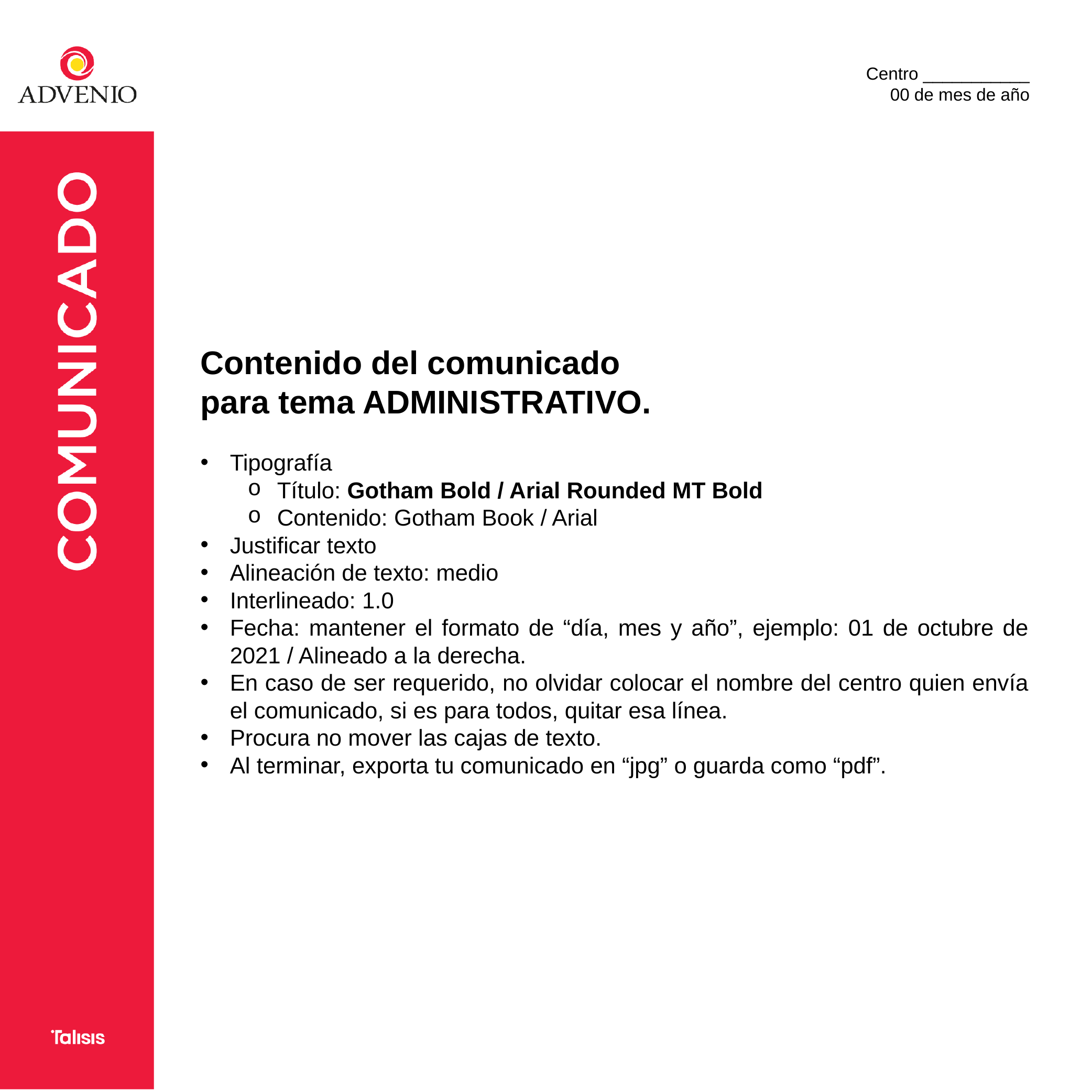

Centro ___________
00 de mes de año
Contenido del comunicado
para tema ADMINISTRATIVO.

Tipografía
Título: Gotham Bold / Arial Rounded MT Bold
Contenido: Gotham Book / Arial
Justificar texto
Alineación de texto: medio
Interlineado: 1.0
Fecha: mantener el formato de “día, mes y año”, ejemplo: 01 de octubre de 2021 / Alineado a la derecha.
En caso de ser requerido, no olvidar colocar el nombre del centro quien envía el comunicado, si es para todos, quitar esa línea.
Procura no mover las cajas de texto.
Al terminar, exporta tu comunicado en “jpg” o guarda como “pdf”.